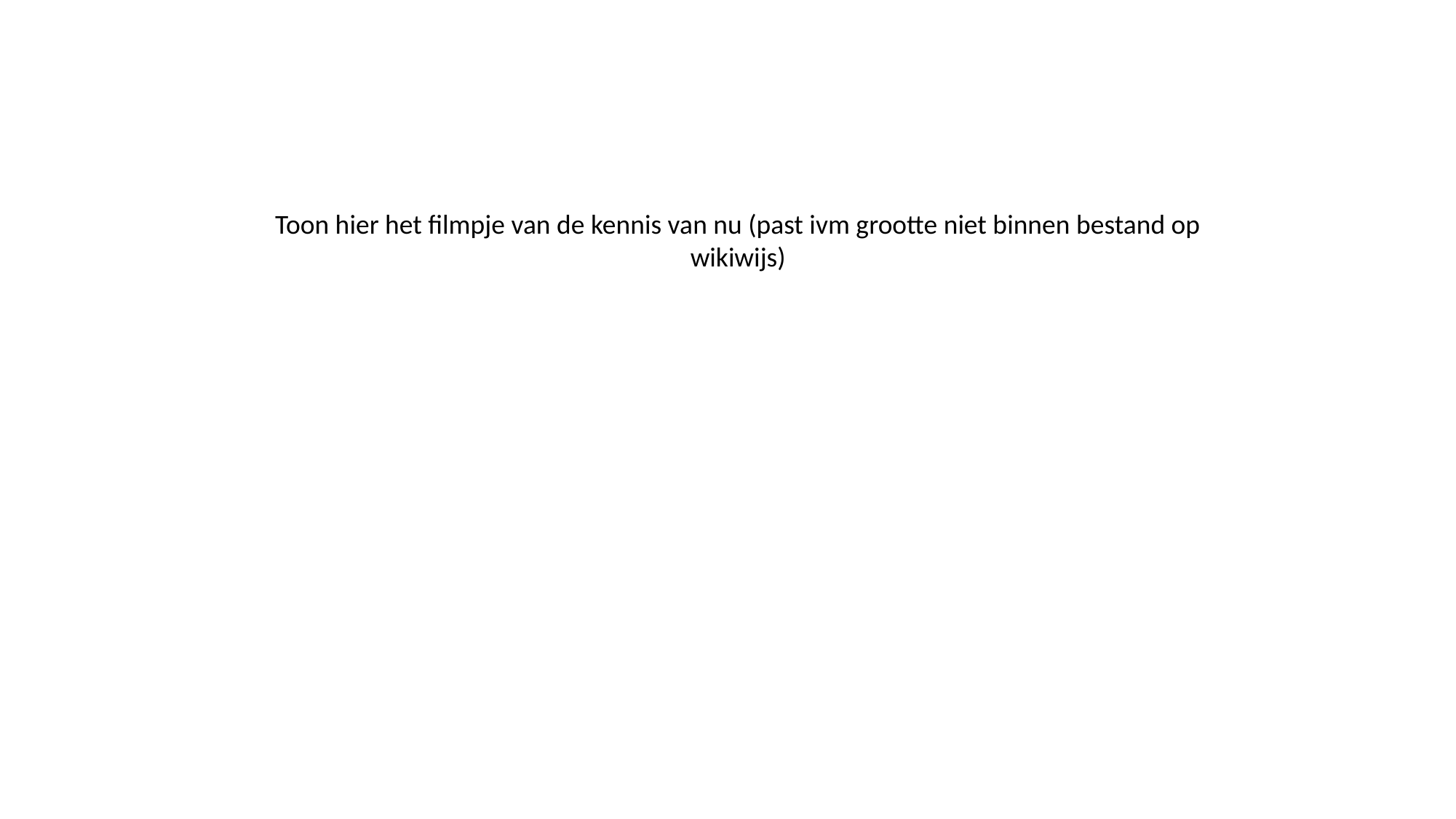

Toon hier het filmpje van de kennis van nu (past ivm grootte niet binnen bestand op wikiwijs)